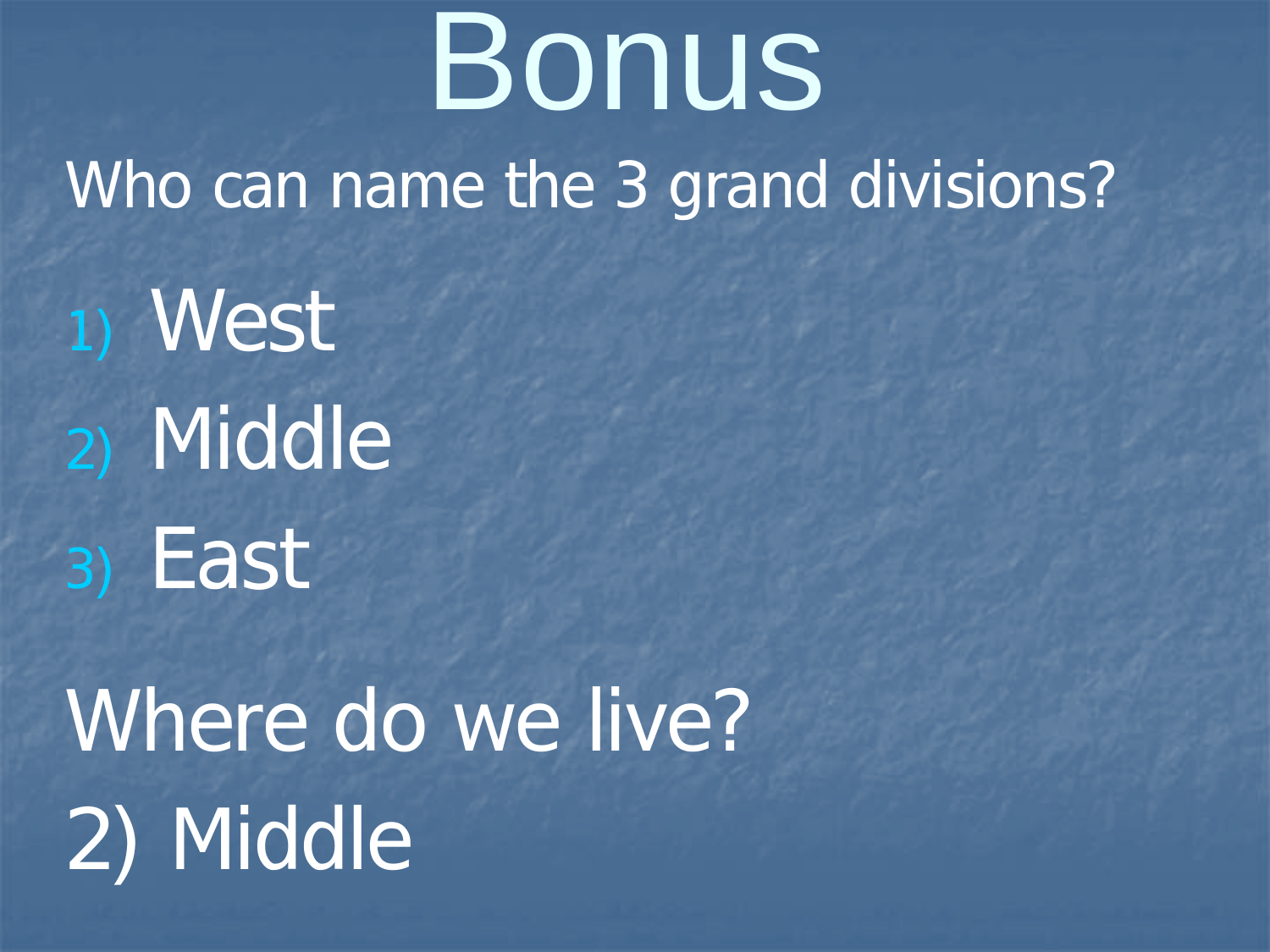

# Bonus
Who can name the 3 grand divisions?

West
Middle
East

Where do we live?
2) Middle